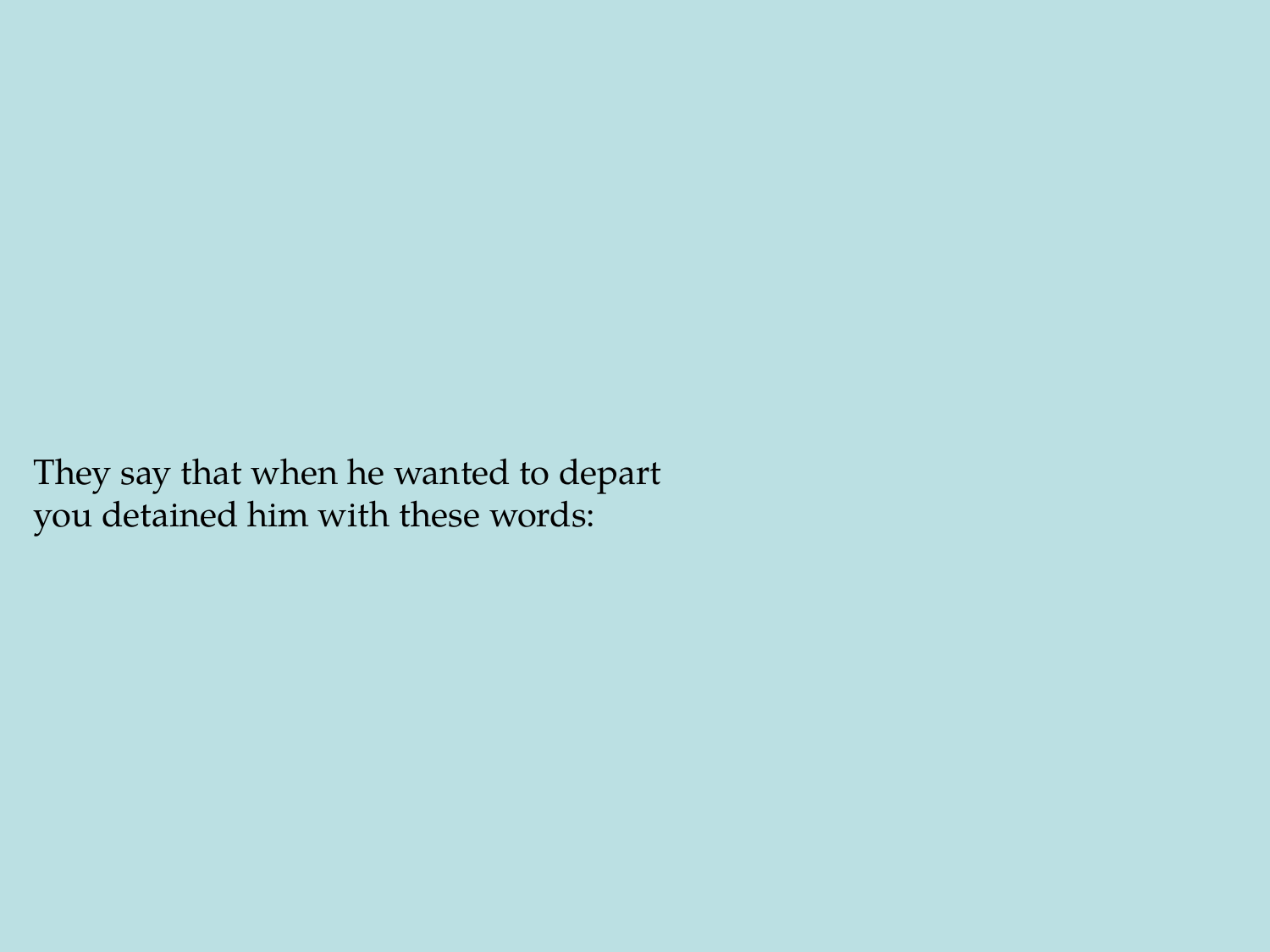

# They say that when he wanted to depart you detained him with these words: